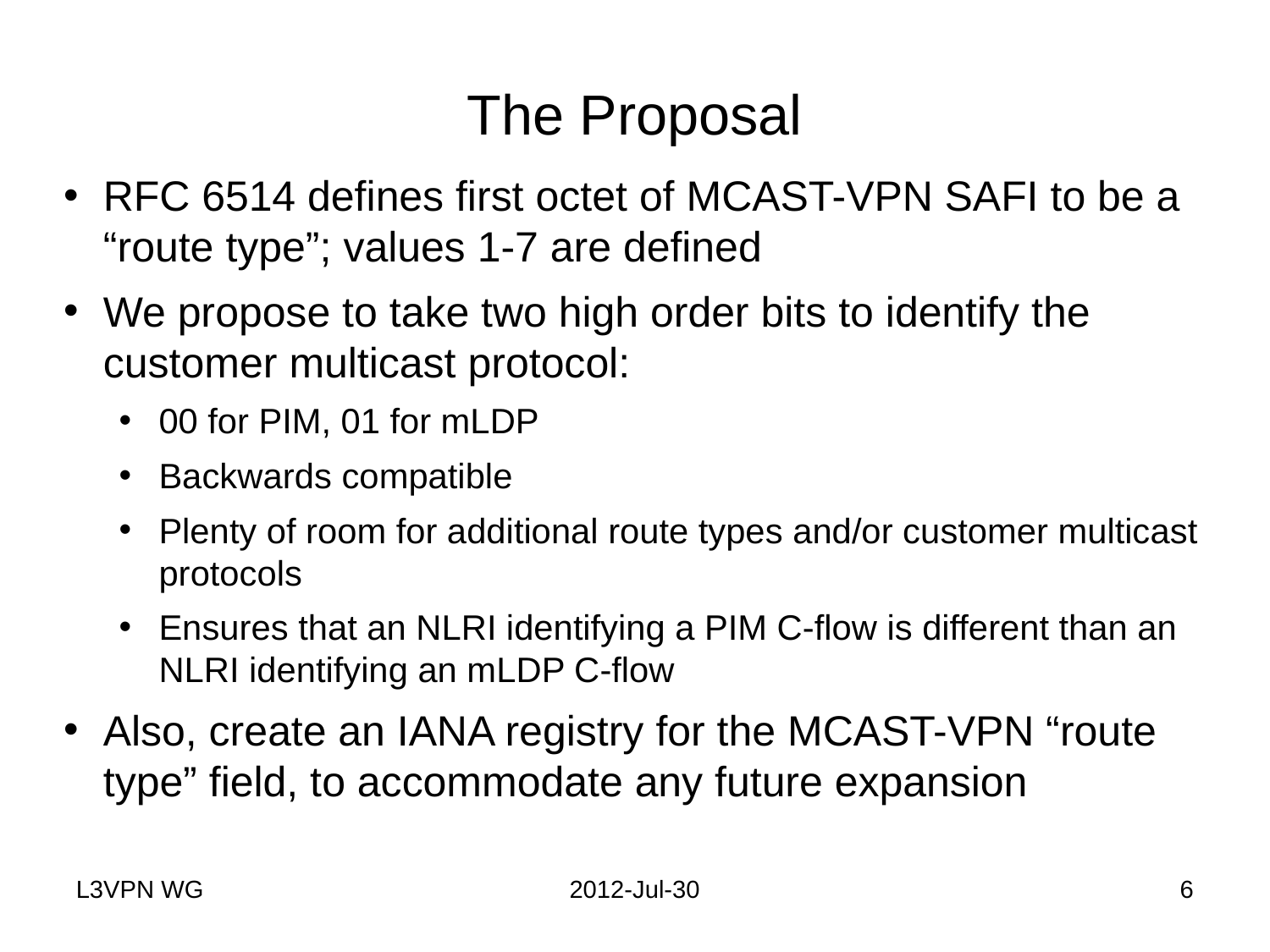

# The Proposal
RFC 6514 defines first octet of MCAST-VPN SAFI to be a “route type”; values 1-7 are defined
We propose to take two high order bits to identify the customer multicast protocol:
00 for PIM, 01 for mLDP
Backwards compatible
Plenty of room for additional route types and/or customer multicast protocols
Ensures that an NLRI identifying a PIM C-flow is different than an NLRI identifying an mLDP C-flow
Also, create an IANA registry for the MCAST-VPN “route type” field, to accommodate any future expansion
L3VPN WG
2012-Jul-30
6